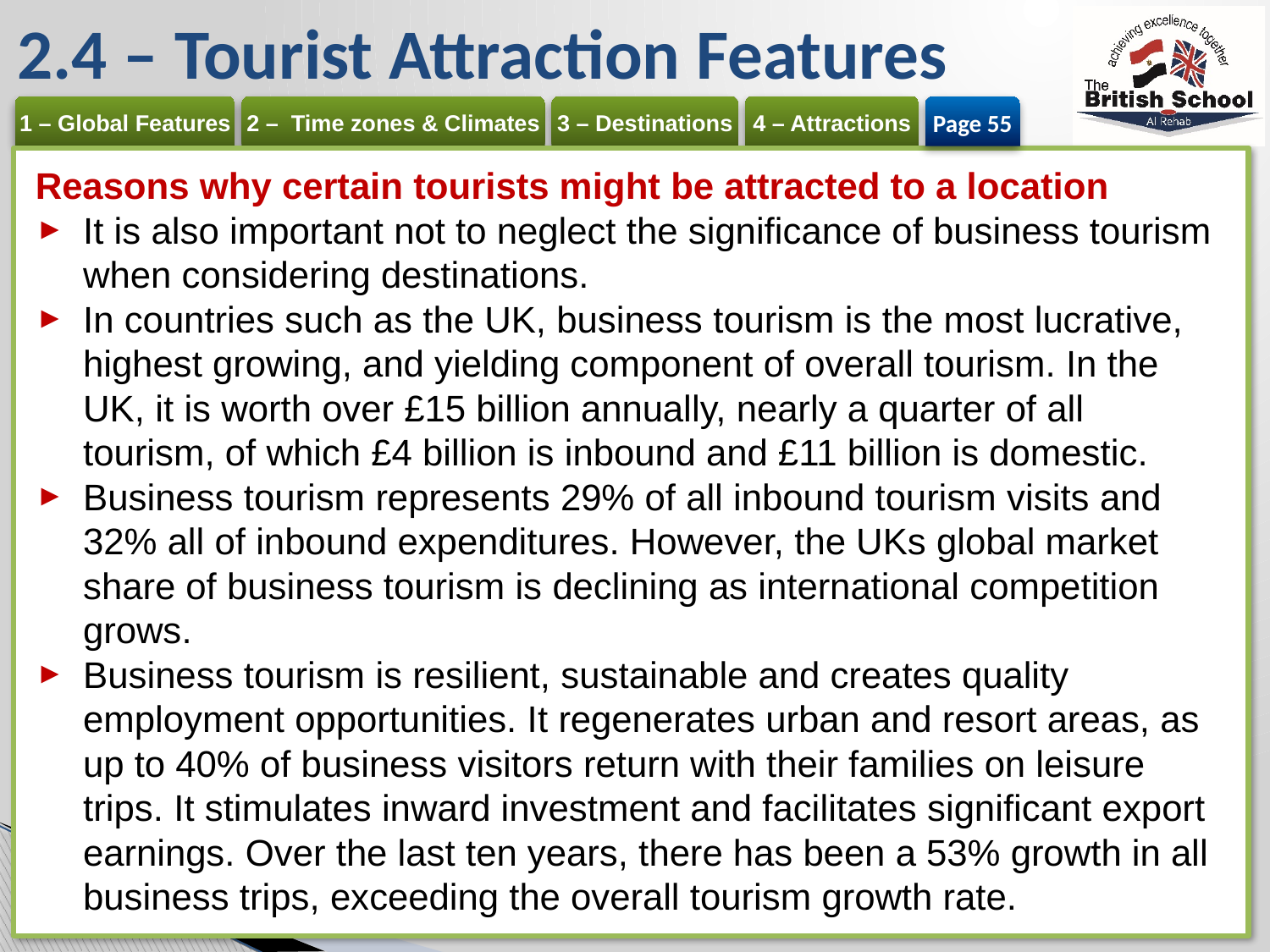

# 2.4 – Tourist Attraction Features
Page 55
Reasons why certain tourists might be attracted to a location
It is also important not to neglect the significance of business tourism when considering destinations.
In countries such as the UK, business tourism is the most lucrative, highest growing, and yielding component of overall tourism. In the UK, it is worth over £15 billion annually, nearly a quarter of all tourism, of which £4 billion is inbound and £11 billion is domestic.
Business tourism represents 29% of all inbound tourism visits and 32% all of inbound expenditures. However, the UKs global market share of business tourism is declining as international competition grows.
Business tourism is resilient, sustainable and creates quality employment opportunities. It regenerates urban and resort areas, as up to 40% of business visitors return with their families on leisure trips. It stimulates inward investment and facilitates significant export earnings. Over the last ten years, there has been a 53% growth in all business trips, exceeding the overall tourism growth rate.